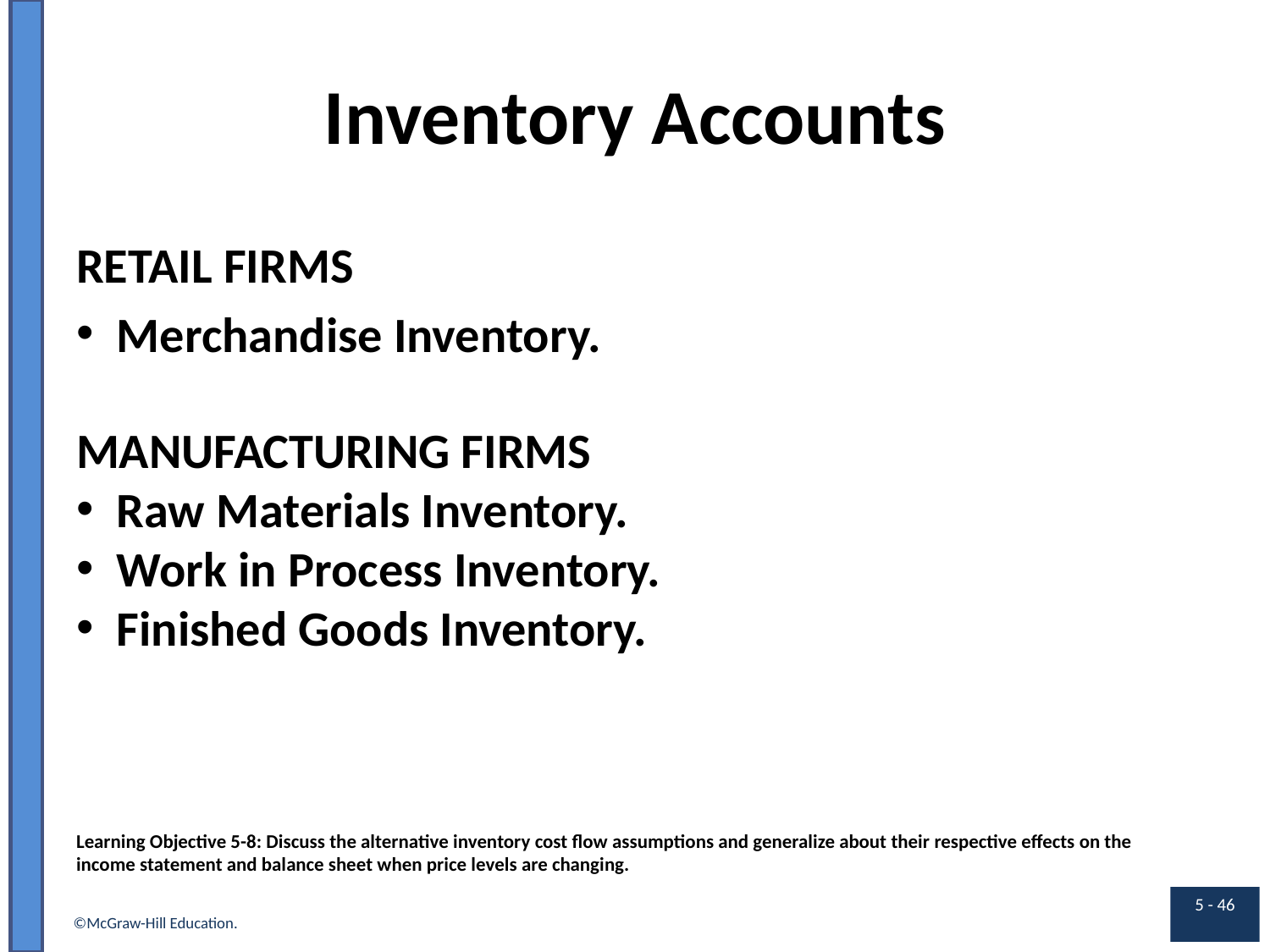

# Inventory Accounts
RETAIL FIRMS
Merchandise Inventory.
MANUFACTURING FIRMS
Raw Materials Inventory.
Work in Process Inventory.
Finished Goods Inventory.
Learning Objective 5-8: Discuss the alternative inventory cost flow assumptions and generalize about their respective effects on the income statement and balance sheet when price levels are changing.